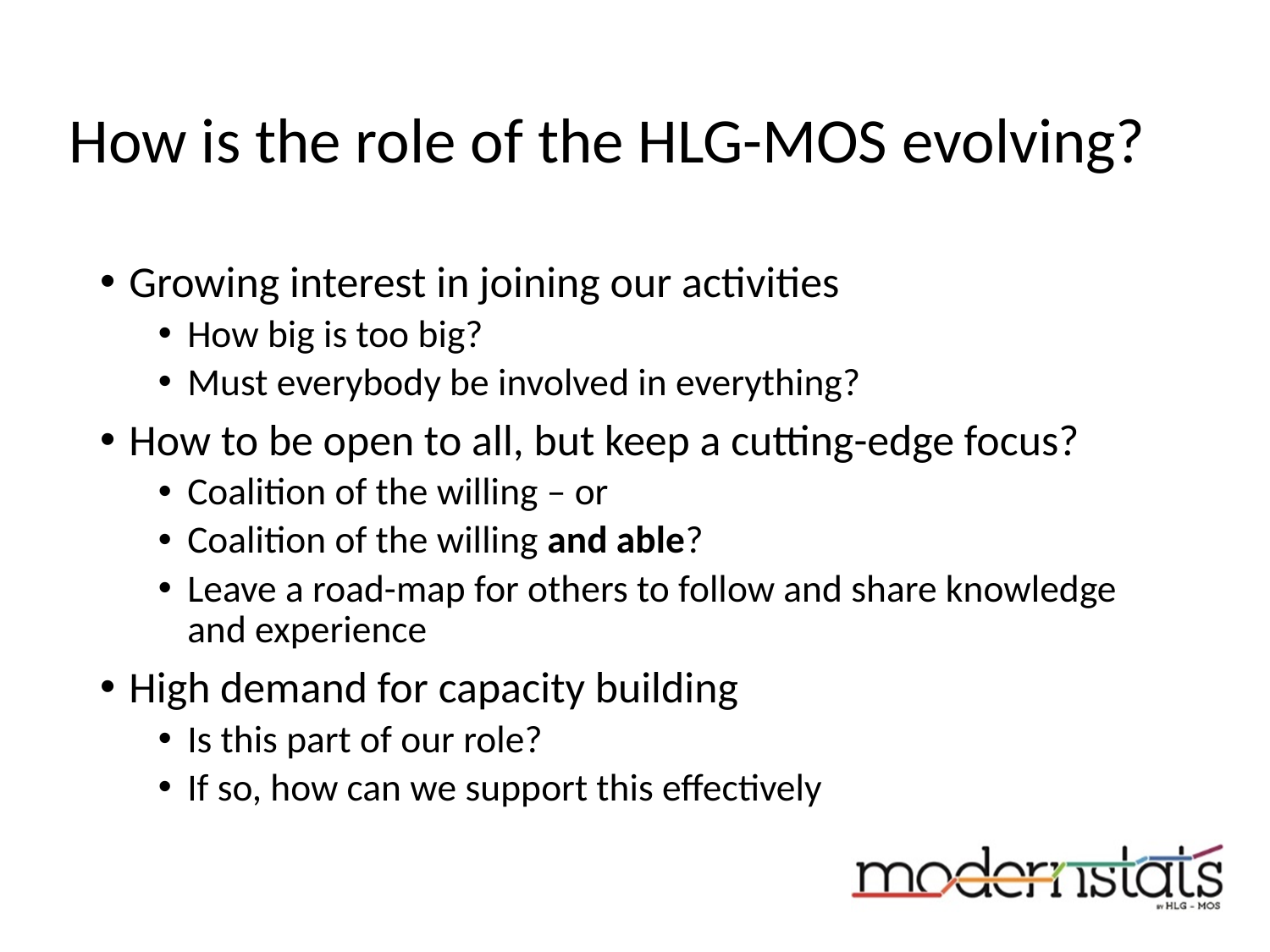

# How is the role of the HLG-MOS evolving?
Growing interest in joining our activities
How big is too big?
Must everybody be involved in everything?
How to be open to all, but keep a cutting-edge focus?
Coalition of the willing – or
Coalition of the willing and able?
Leave a road-map for others to follow and share knowledge and experience
High demand for capacity building
Is this part of our role?
If so, how can we support this effectively